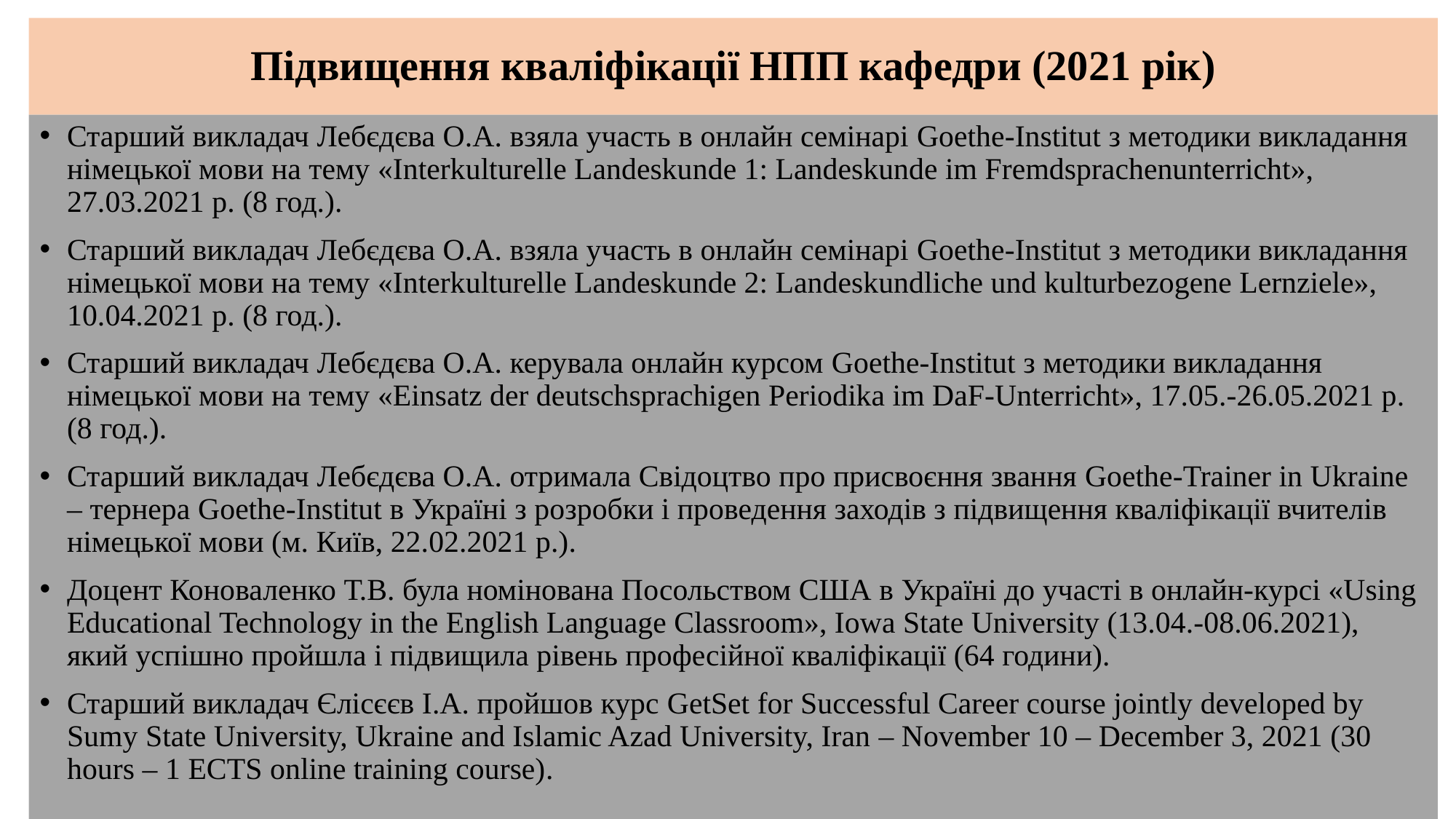

# Підвищення кваліфікації НПП кафедри (2021 рік)
Старший викладач Лебєдєва О.А. взяла участь в онлайн семінарі Goethe-Institut з методики викладання німецької мови на тему «Interkulturelle Landeskunde 1: Landeskunde im Fremdsprachenunterricht», 27.03.2021 р. (8 год.).
Старший викладач Лебєдєва О.А. взяла участь в онлайн семінарі Goethe-Institut з методики викладання німецької мови на тему «Interkulturelle Landeskunde 2: Landeskundliche und kulturbezogene Lernziele», 10.04.2021 р. (8 год.).
Старший викладач Лебєдєва О.А. керувала онлайн курсом Goethe-Institut з методики викладання німецької мови на тему «Einsatz der deutschsprachigen Periodika im DaF-Unterricht», 17.05.-26.05.2021 р. (8 год.).
Старший викладач Лебєдєва О.А. отримала Свідоцтво про присвоєння звання Goethe-Trainer in Ukraine – тернера Goethe-Institut в Україні з розробки і проведення заходів з підвищення кваліфікації вчителів німецької мови (м. Київ, 22.02.2021 р.).
Доцент Коноваленко Т.В. була номінована Посольством США в Україні до участі в онлайн-курсі «Using Educational Technology in the English Language Classroom», Iowa State University (13.04.-08.06.2021), який успішно пройшла і підвищила рівень професійної кваліфікації (64 години).
Старший викладач Єлісєєв І.А. пройшов курс GetSet for Successful Career course jointly developed by Sumy State University, Ukraine and Islamic Azad University, Iran – November 10 – December 3, 2021 (30 hours – 1 ECTS online training course).